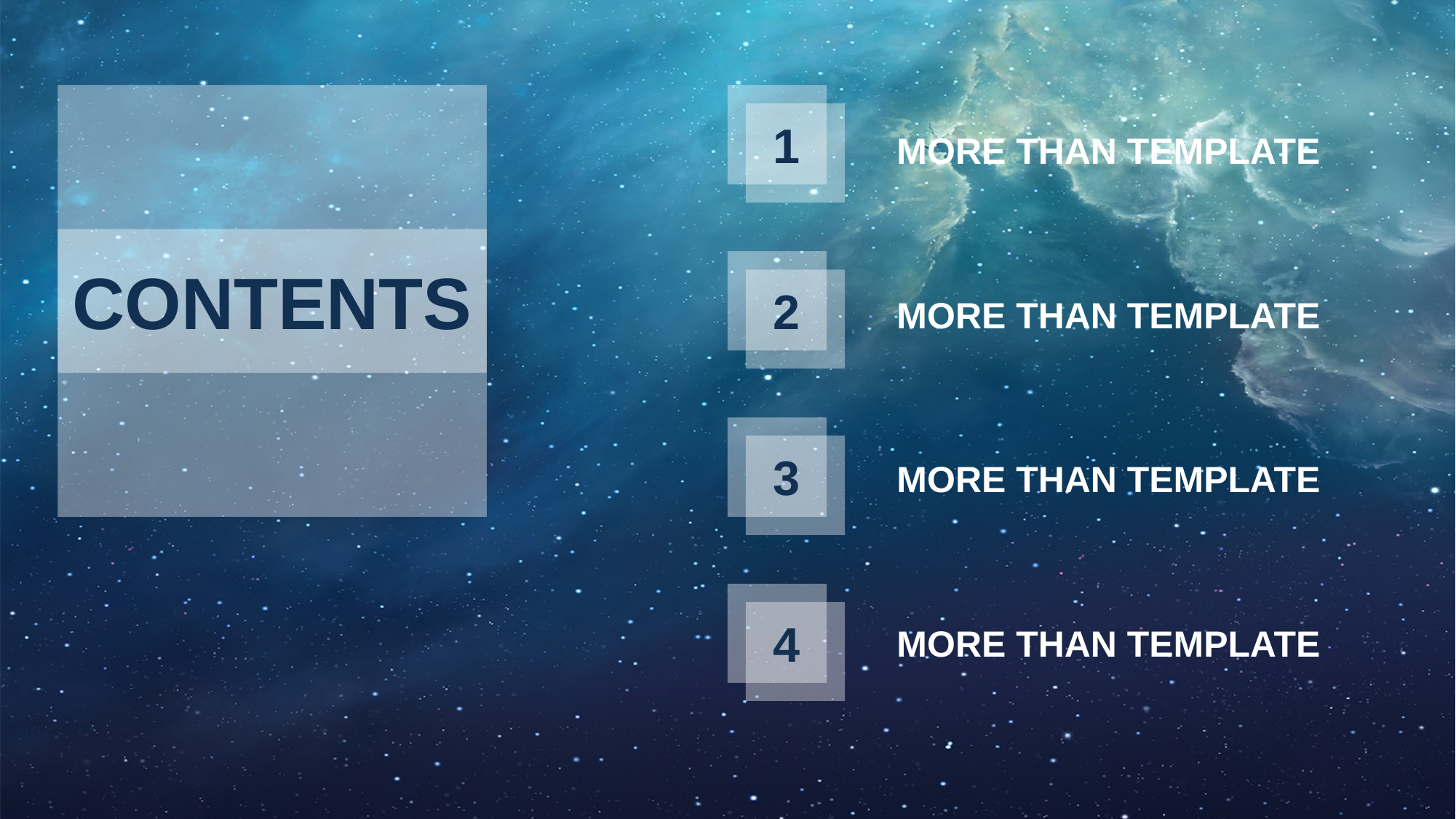

1
MORE THAN TEMPLATE

CONTENTS

2
MORE THAN TEMPLATE

3
MORE THAN TEMPLATE

4
MORE THAN TEMPLATE